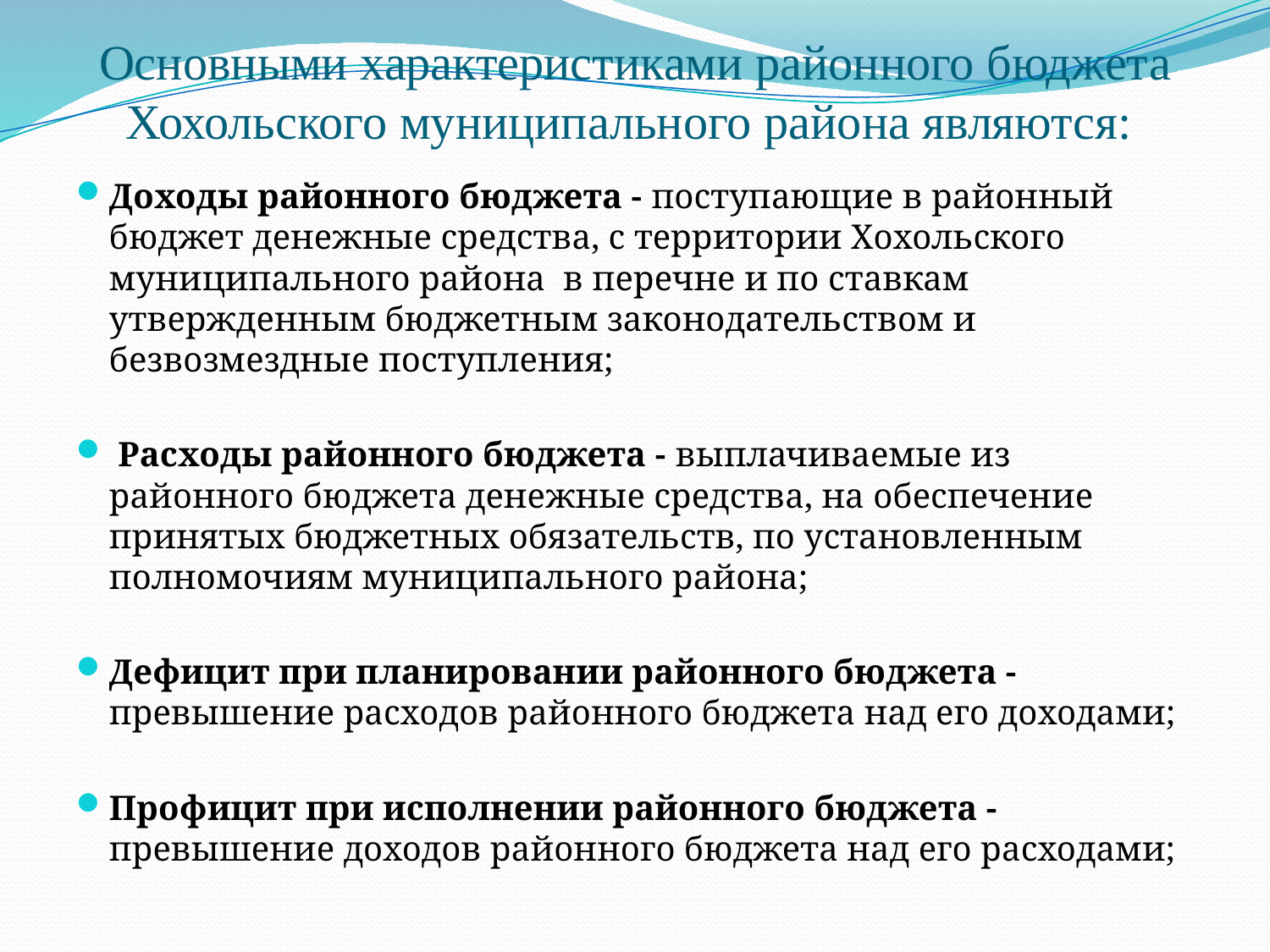

# Основными характеристиками районного бюджета Хохольского муниципального района являются:
Доходы районного бюджета - поступающие в районный бюджет денежные средства, с территории Хохольского муниципального района  в перечне и по ставкам утвержденным бюджетным законодательством и безвозмездные поступления;

 Расходы районного бюджета - выплачиваемые из районного бюджета денежные средства, на обеспечение принятых бюджетных обязательств, по установленным полномочиям муниципального района;

Дефицит при планировании районного бюджета - превышение расходов районного бюджета над его доходами;

Профицит при исполнении районного бюджета - превышение доходов районного бюджета над его расходами;